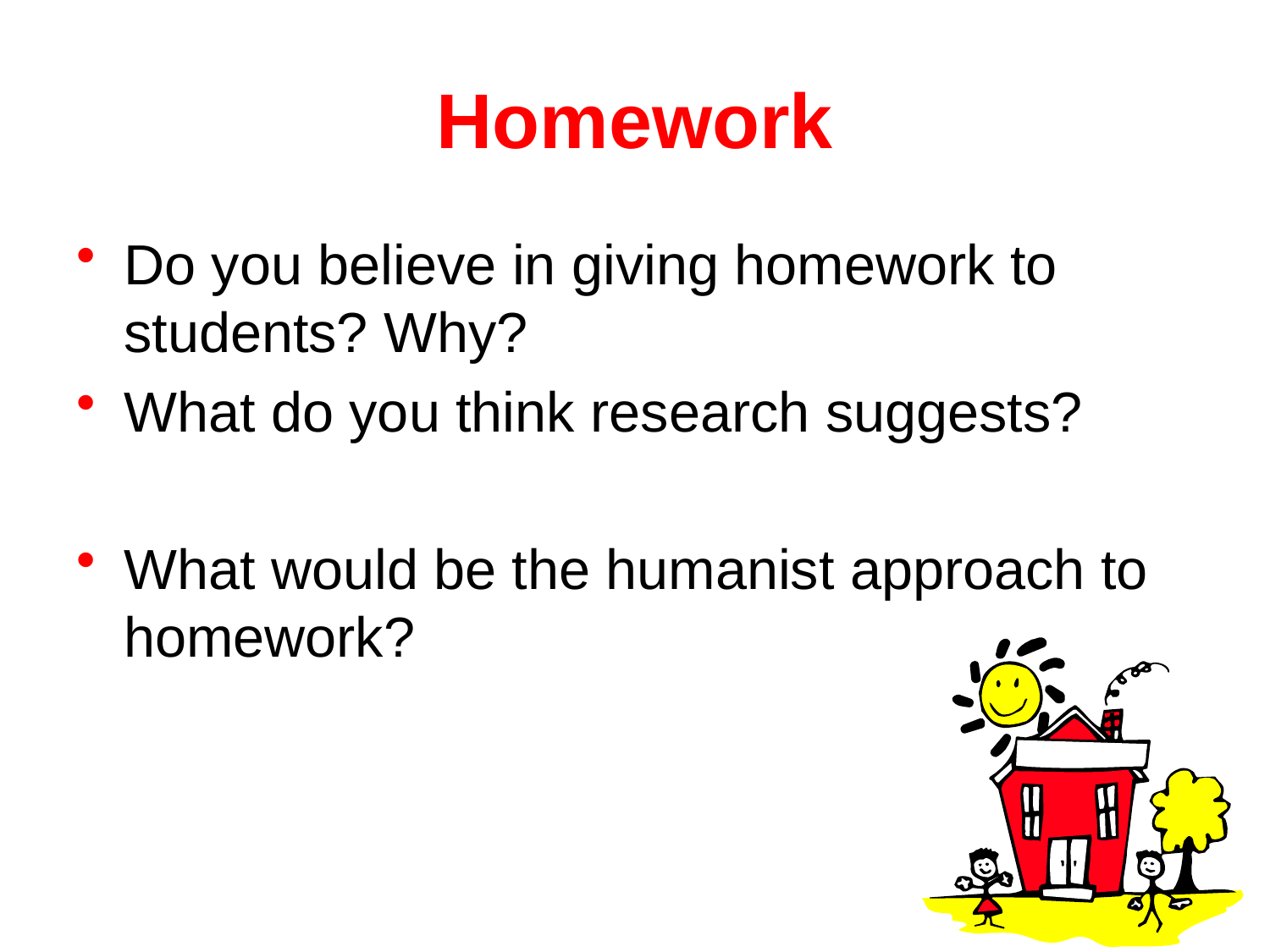

# Homework
Do you believe in giving homework to students? Why?
What do you think research suggests?

What would be the humanist approach to homework?